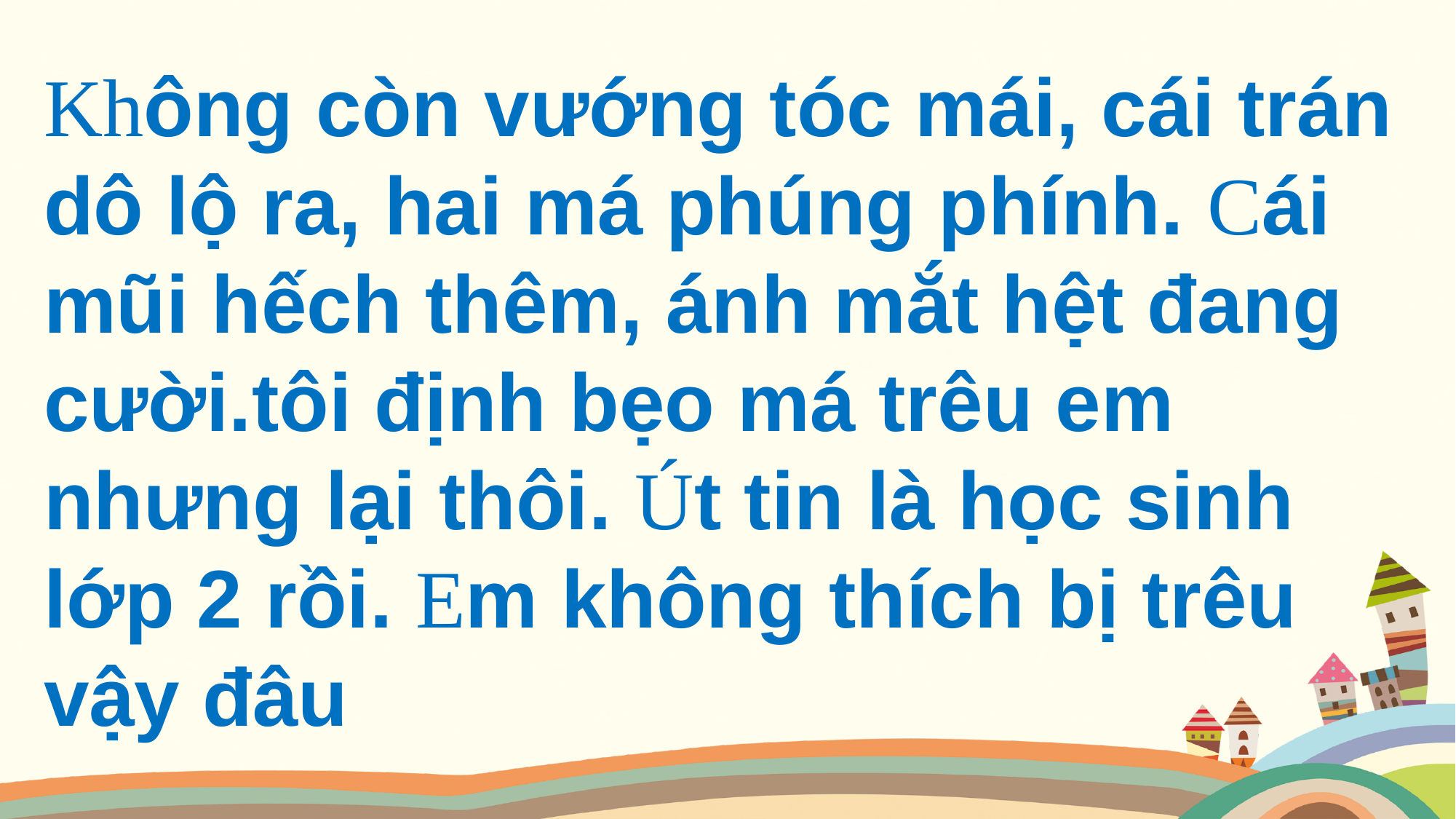

Không còn vướng tóc mái, cái trán dô lộ ra, hai má phúng phính. Cái mũi hếch thêm, ánh mắt hệt đang cười.tôi định bẹo má trêu em nhưng lại thôi. Út tin là học sinh lớp 2 rồi. Em không thích bị trêu vậy đâu